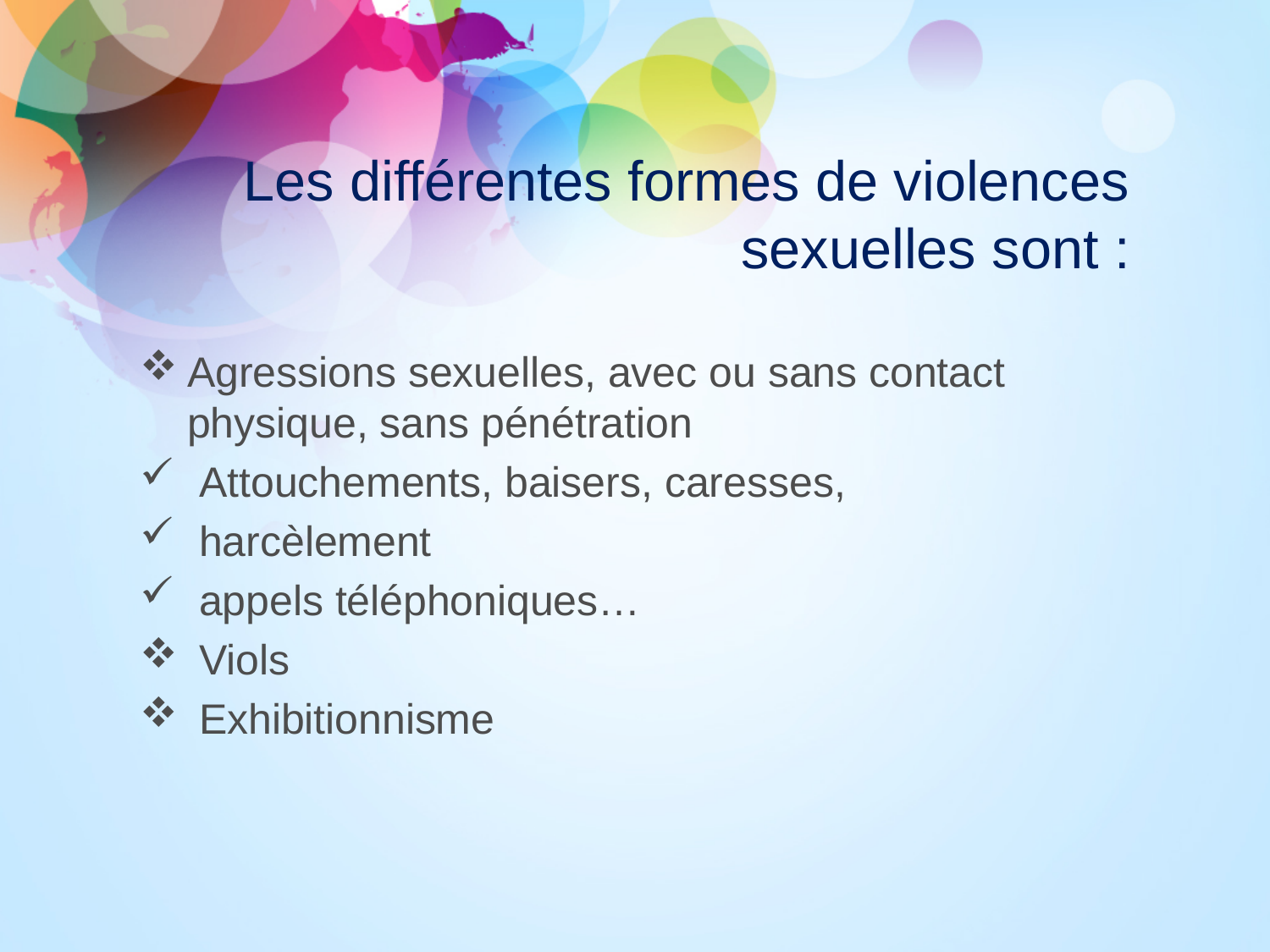

# Les différentes formes de violences sexuelles sont :
Agressions sexuelles, avec ou sans contact physique, sans pénétration
 Attouchements, baisers, caresses,
 harcèlement
 appels téléphoniques…
 Viols
 Exhibitionnisme